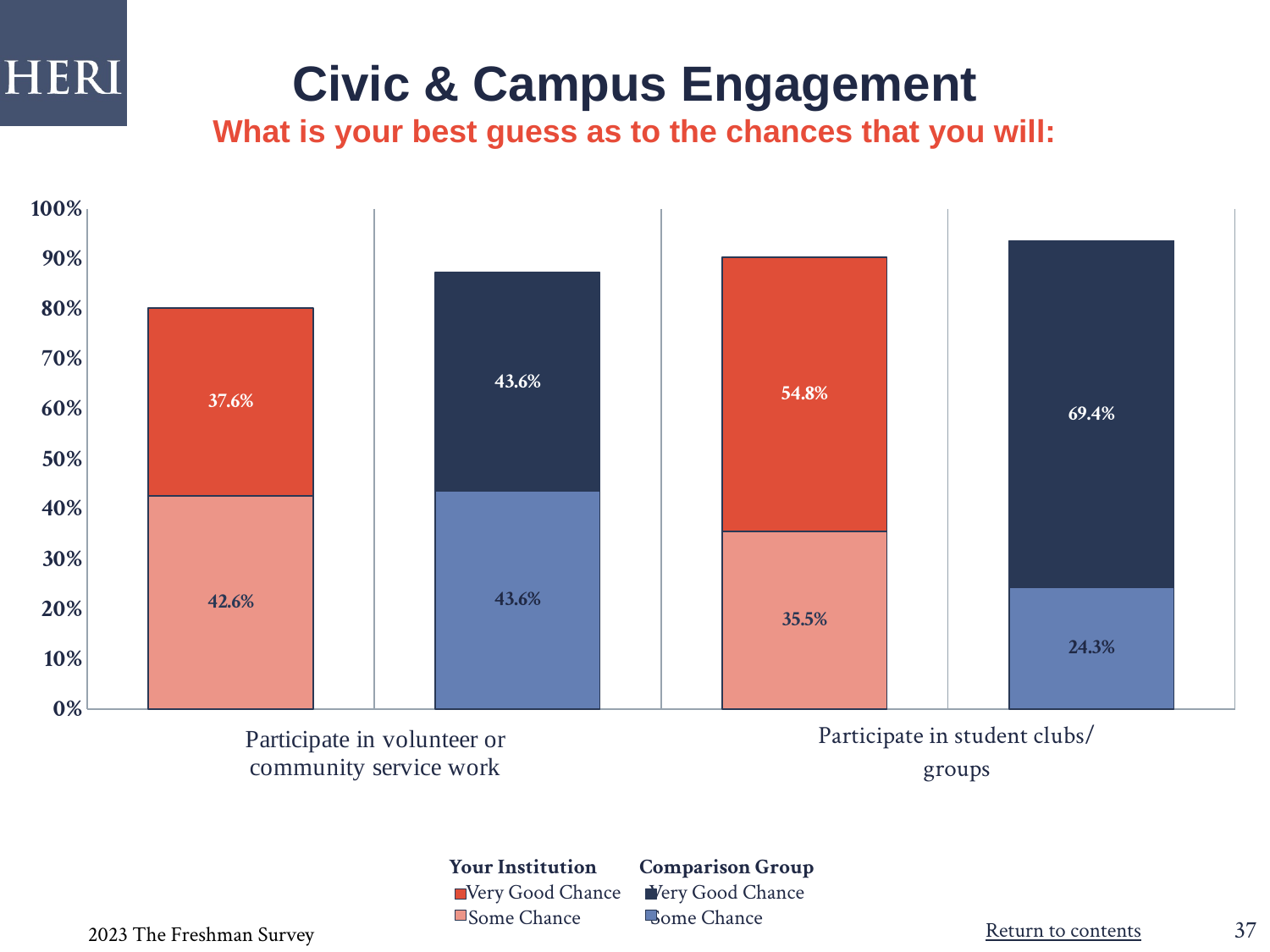

# Civic & Campus Engagement What is your best guess as to the chances that you will:

### Chart

| Category | Some Chance | Very Good Chance |
|---|---|---|
| Your Institution | 0.4264 | 0.3756 |
| Comparison Group | 0.4364 | 0.4364 |
| Your Institution | 0.3553 | 0.5482 |
| Comparison Group | 0.2431 | 0.6935 |
   Your Institution          Comparison Group
       Very Good Chance      Very Good Chance
       Some Chance               Some Chance
2023 The Freshman Survey

Return to contents
37